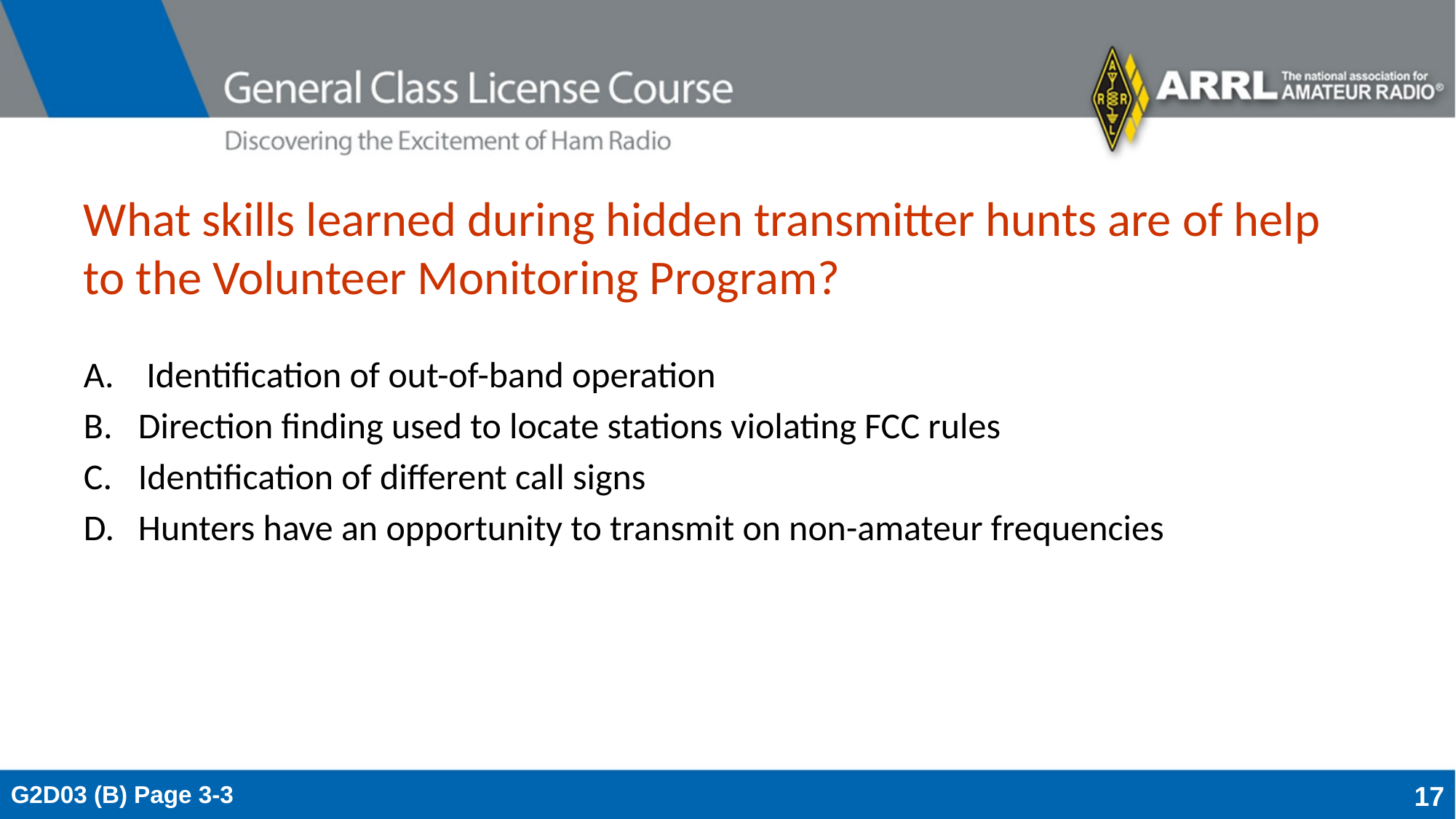

# What skills learned during hidden transmitter hunts are of help to the Volunteer Monitoring Program?
 Identification of out-of-band operation
Direction finding used to locate stations violating FCC rules
Identification of different call signs
Hunters have an opportunity to transmit on non-amateur frequencies
G2D03 (B) Page 3-3
17